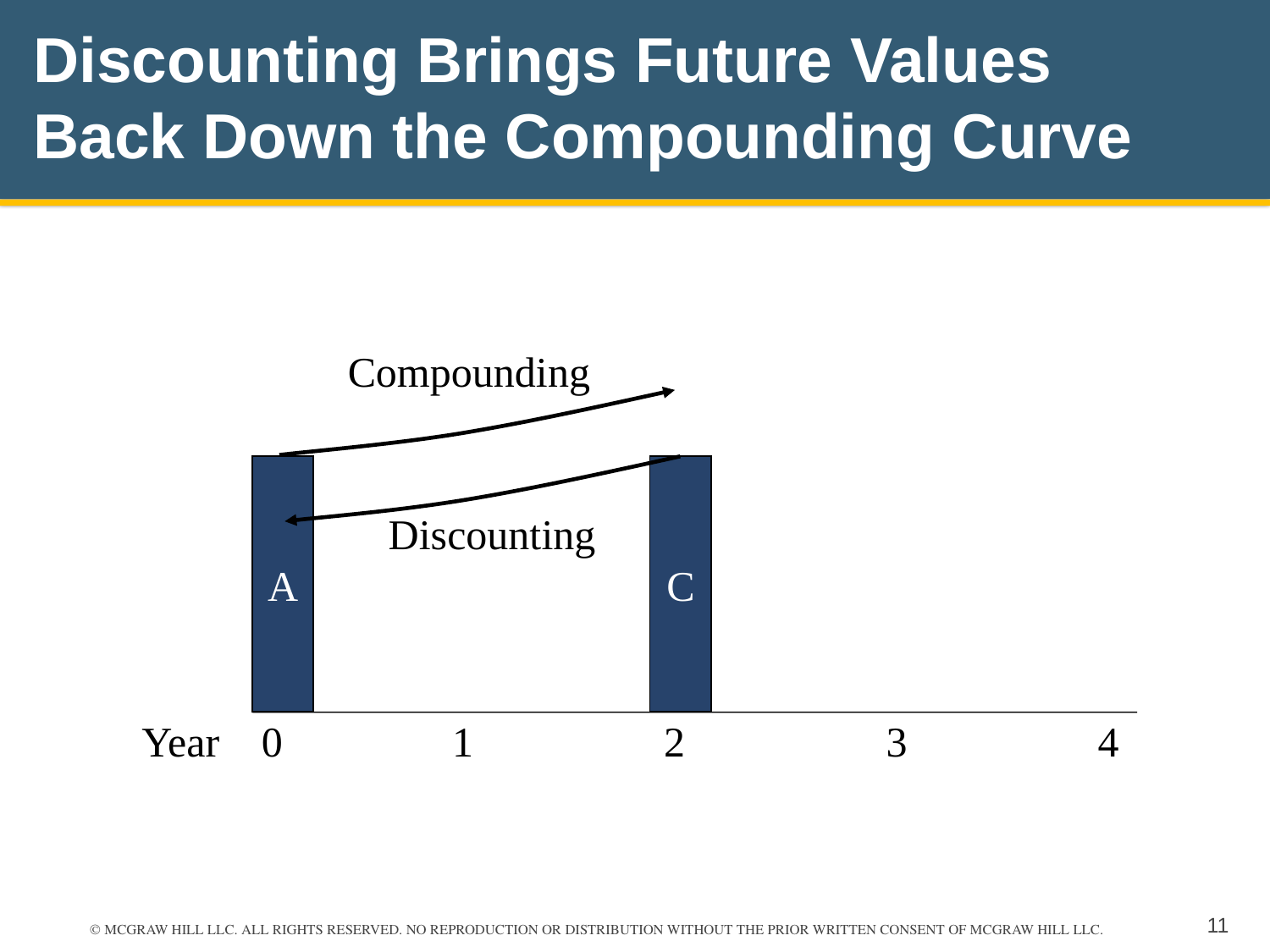

# Discounting Brings Future Values Back Down the Compounding Curve

A
C
0	      1	              2	           3                  4
Compounding

Discounting
Year

© MCGRAW HILL LLC. ALL RIGHTS RESERVED. NO REPRODUCTION OR DISTRIBUTION WITHOUT THE PRIOR WRITTEN CONSENT OF MCGRAW HILL LLC.
11